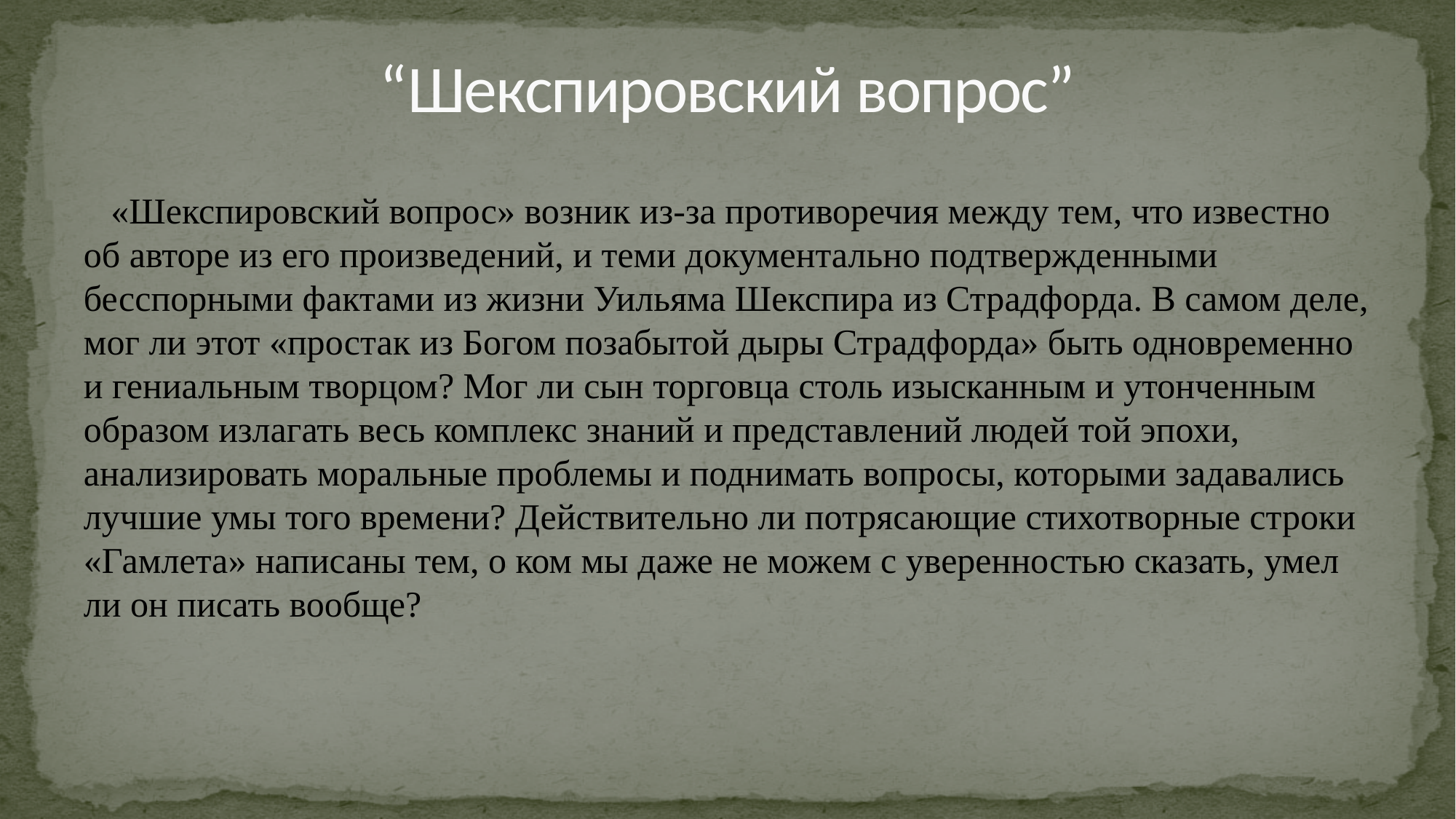

# “Шекспировский вопрос”
«Шекспировский вопрос» возник из-за противоречия между тем, что известно об авторе из его произведений, и теми документально подтвержденными бесспорными фактами из жизни Уильяма Шекспира из Страдфорда. В самом деле, мог ли этот «простак из Богом позабытой дыры Страдфорда» быть одновременно и гениальным творцом? Мог ли сын торговца столь изысканным и утонченным образом излагать весь комплекс знаний и представлений людей той эпохи, анализировать моральные проблемы и поднимать вопросы, которыми задавались лучшие умы того времени? Действительно ли потрясающие стихотворные строки «Гамлета» написаны тем, о ком мы даже не можем с уверенностью сказать, умел ли он писать вообще?